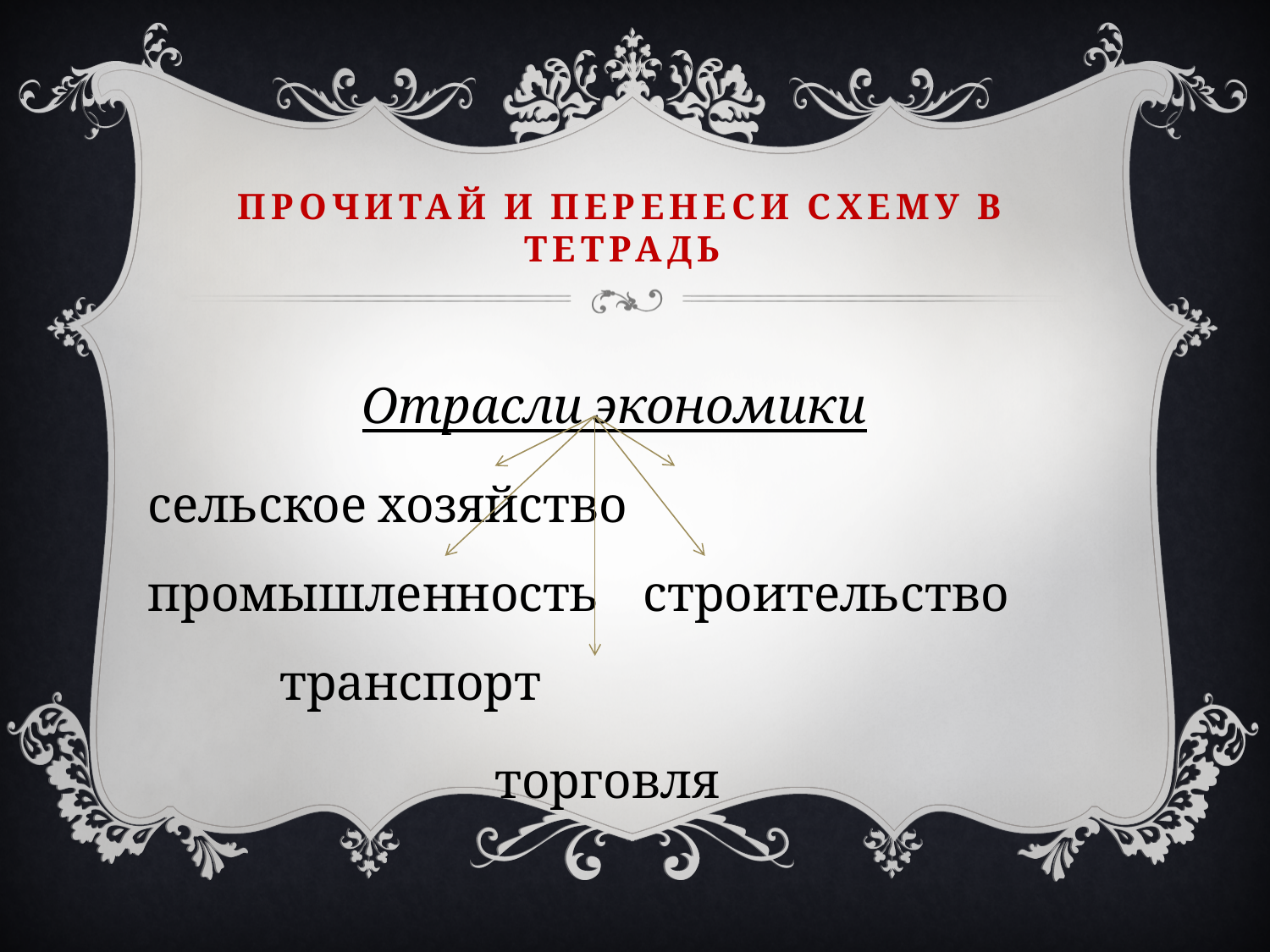

# Прочитай и перенеси схему в тетрадь
  Отрасли экономики
сельское хозяйство    промышленность    строительство                  транспорт
торговля